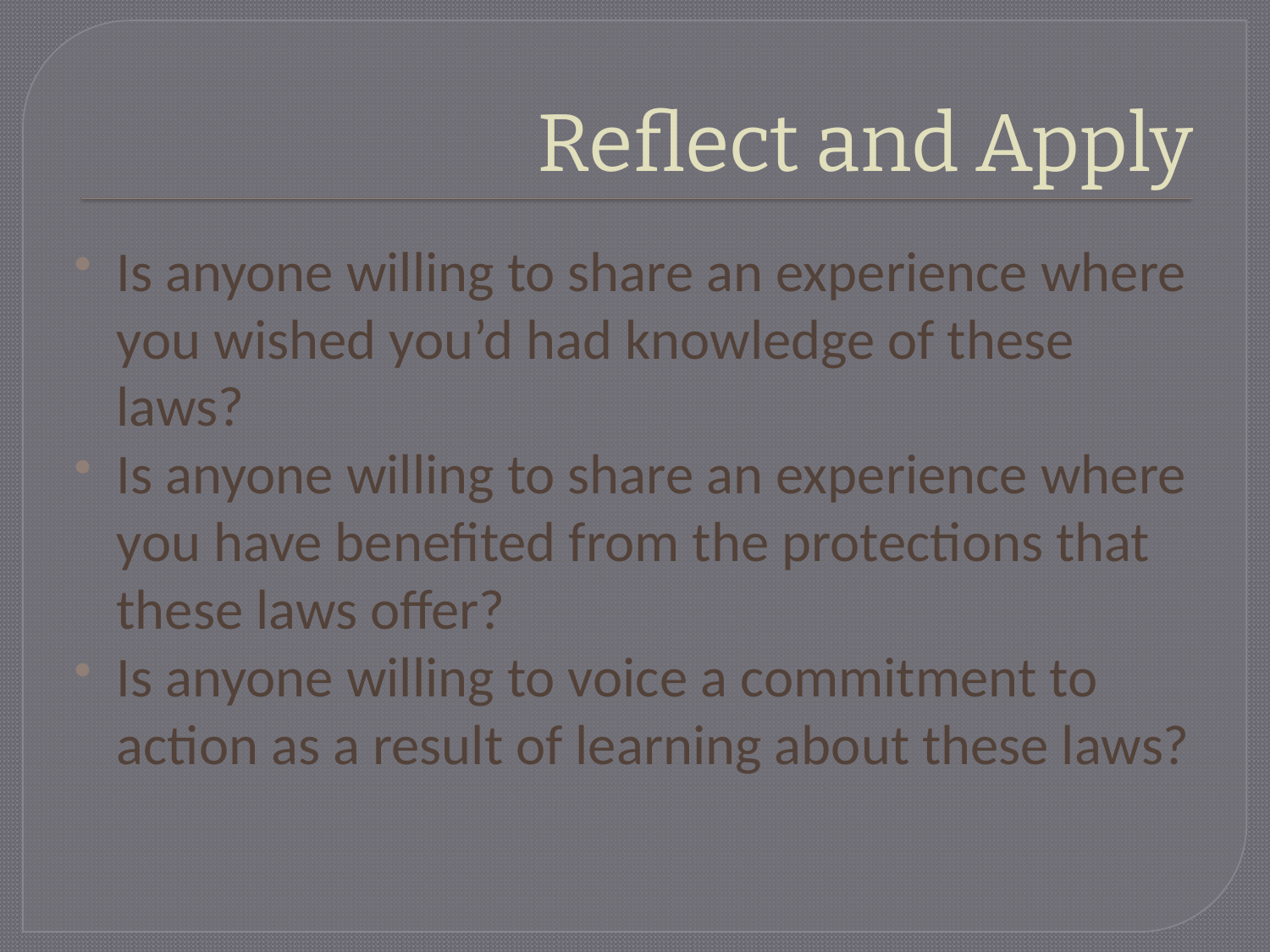

# Reflect and Apply
Is anyone willing to share an experience where you wished you’d had knowledge of these laws?
Is anyone willing to share an experience where you have benefited from the protections that these laws offer?
Is anyone willing to voice a commitment to action as a result of learning about these laws?